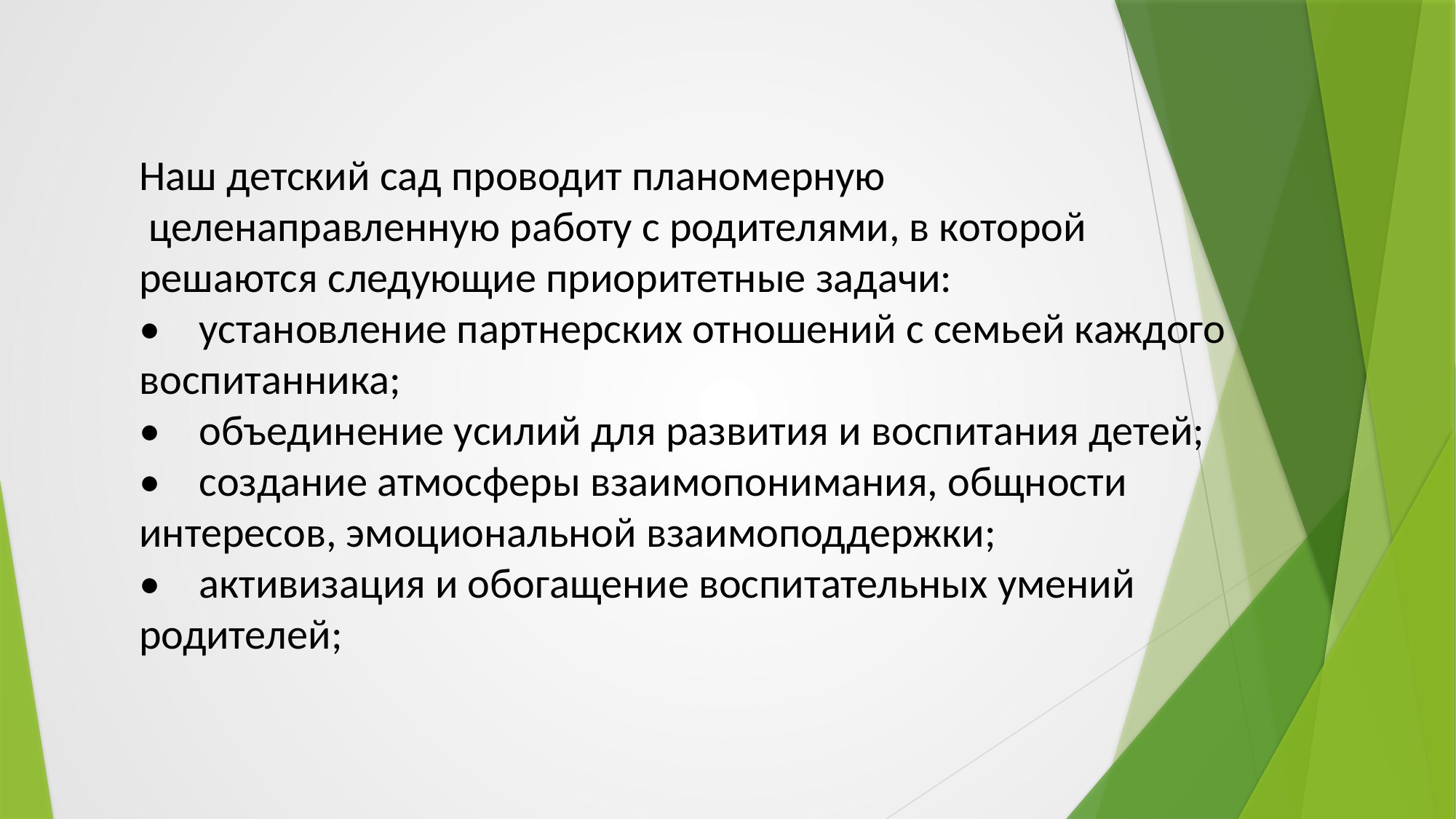

Наш детский сад проводит планомерную  целенаправленную работу с родителями, в которой решаются следующие приоритетные задачи:
•    установление партнерских отношений с семьей каждого воспитанника;
•    объединение усилий для развития и воспитания детей;
•    создание атмосферы взаимопонимания, общности интересов, эмоциональной взаимоподдержки;
•    активизация и обогащение воспитательных умений родителей;